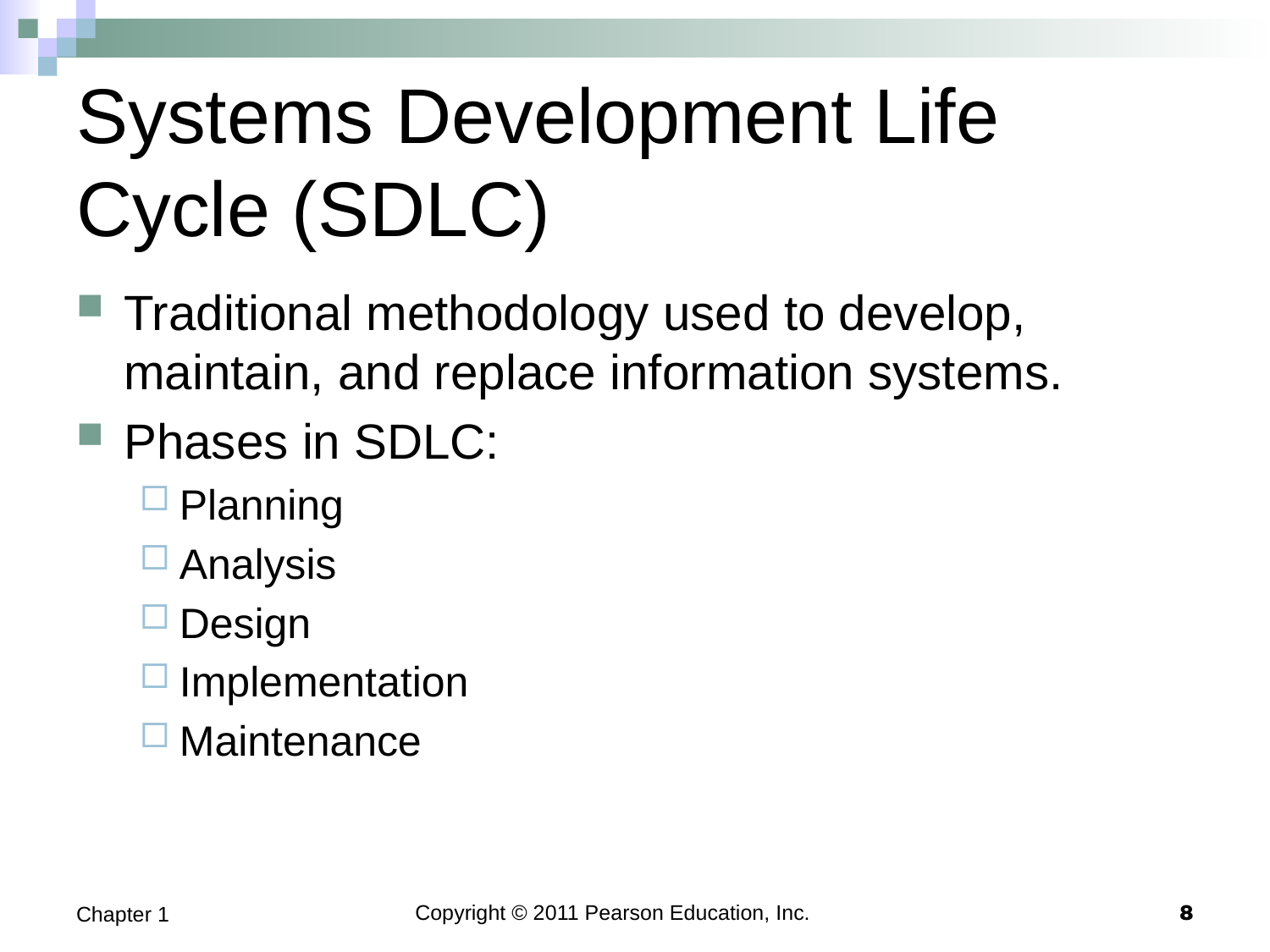

# Systems Development Life Cycle (SDLC)
Traditional methodology used to develop, maintain, and replace information systems.
Phases in SDLC:
Planning
Analysis
Design
Implementation
Maintenance
Chapter 1
Copyright © 2011 Pearson Education, Inc.
8